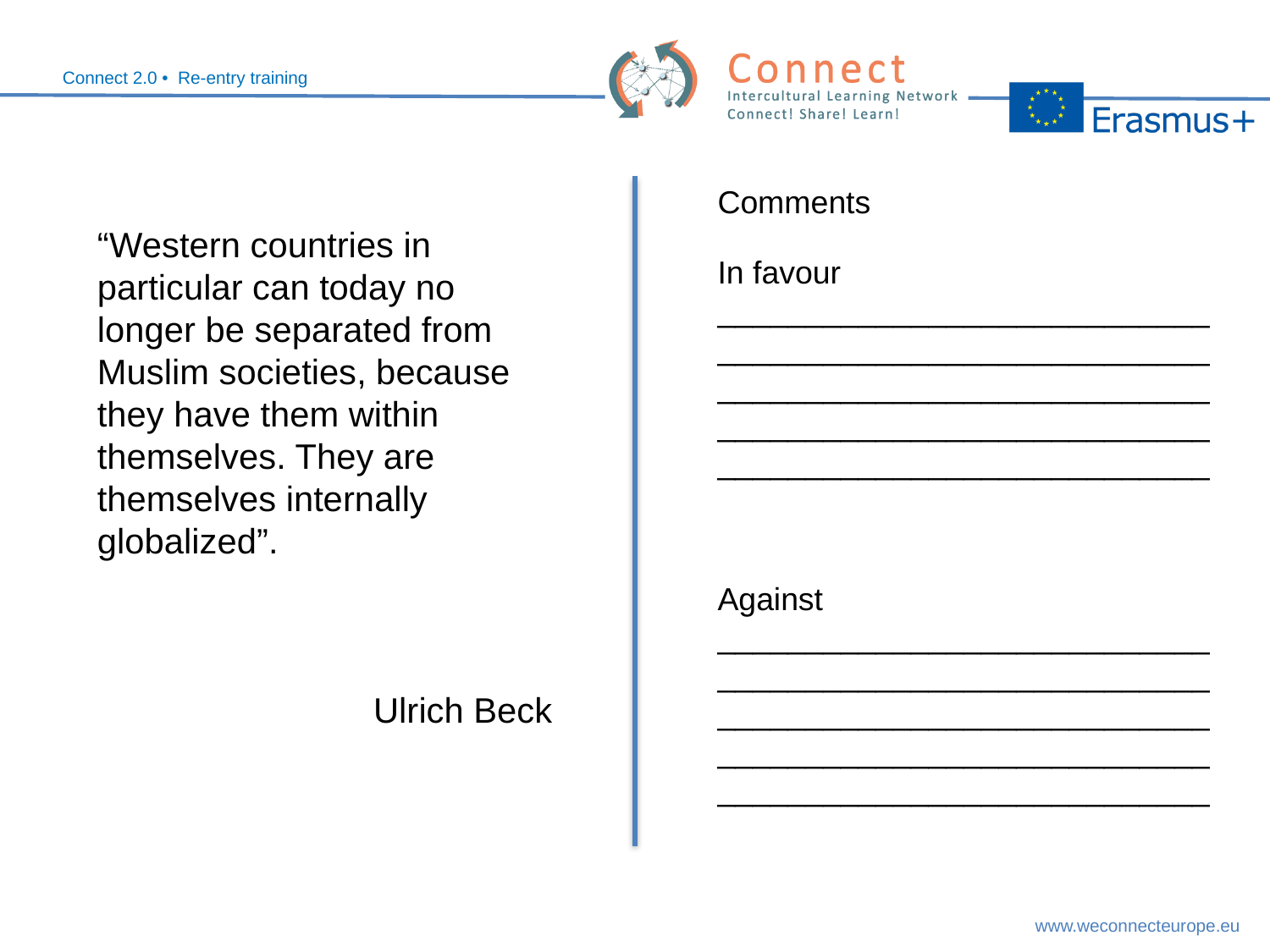

Comments
“Western countries in particular can today no longer be separated from Muslim societies, because they have them within themselves. They are themselves internally globalized”.

Ulrich Beck
In favour
____________________________________________________________________________________________________________________________________________
Against
____________________________________________________________________________________________________________________________________________